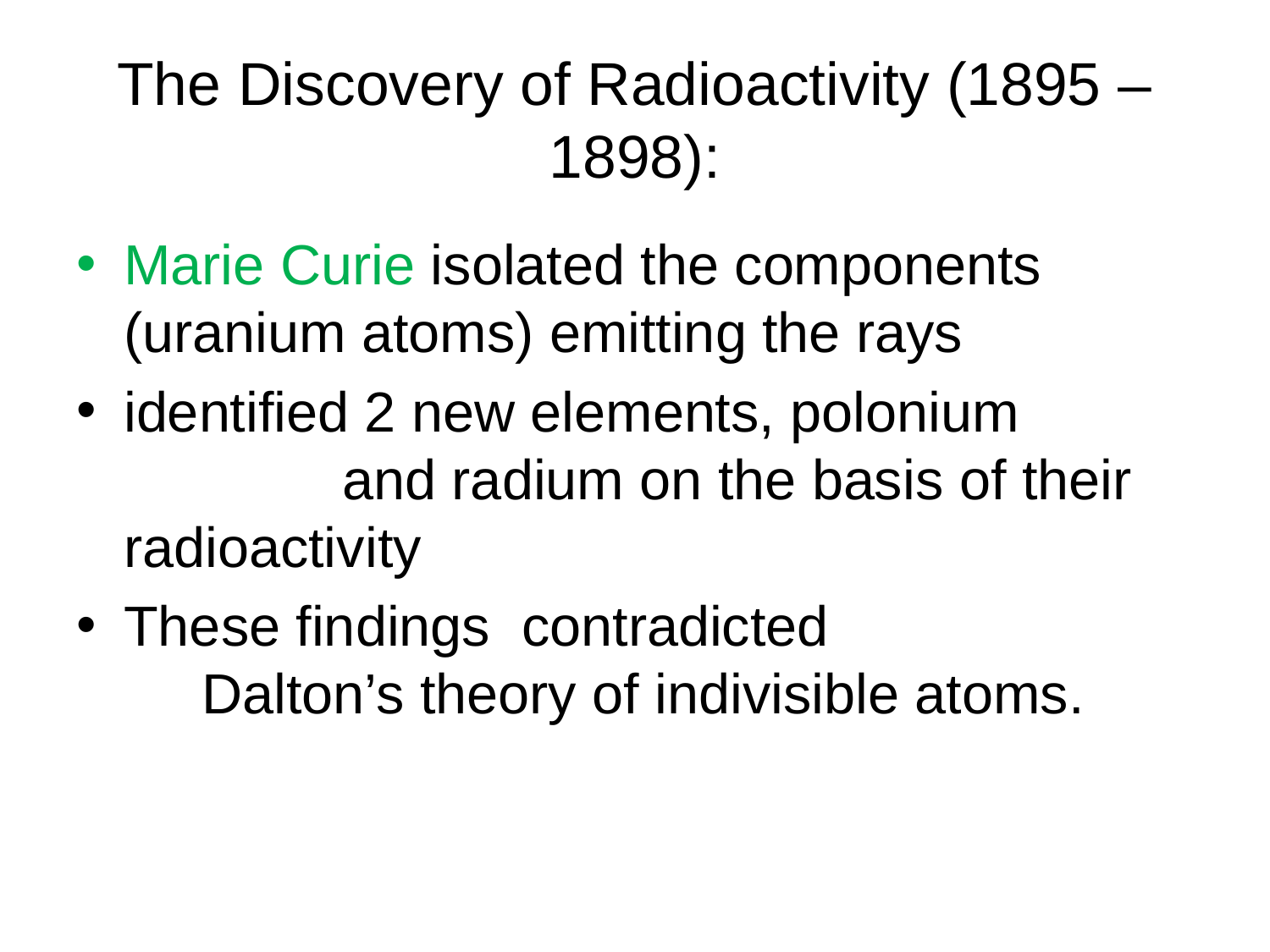

# The Discovery of Radioactivity (1895 – 1898):
Marie Curie isolated the components (uranium atoms) emitting the rays
identified 2 new elements, polonium                          and radium on the basis of their radioactivity
These findings  contradicted                             Dalton’s theory of indivisible atoms.